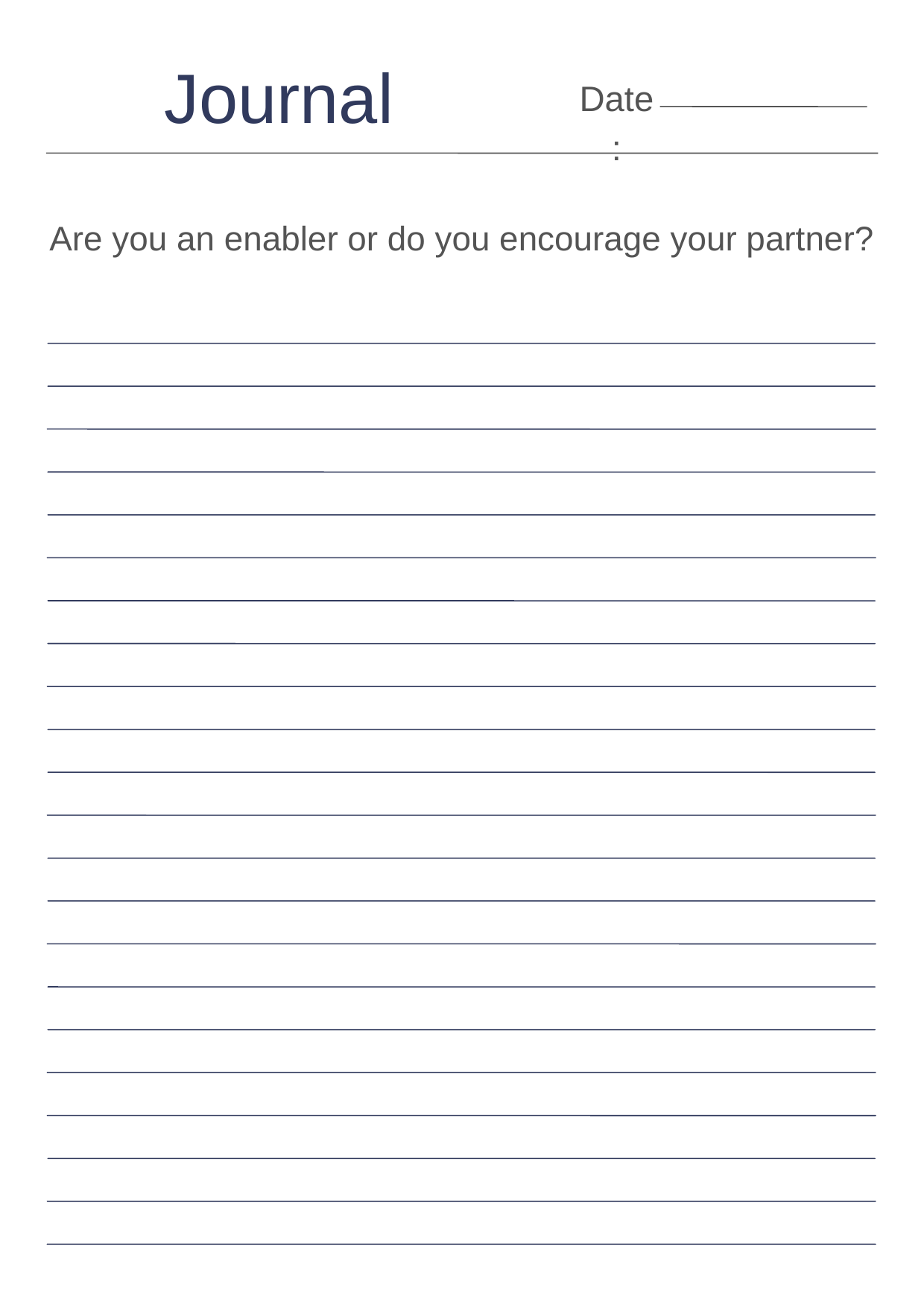

Journal
Date:

Are you an enabler or do you encourage your partner?